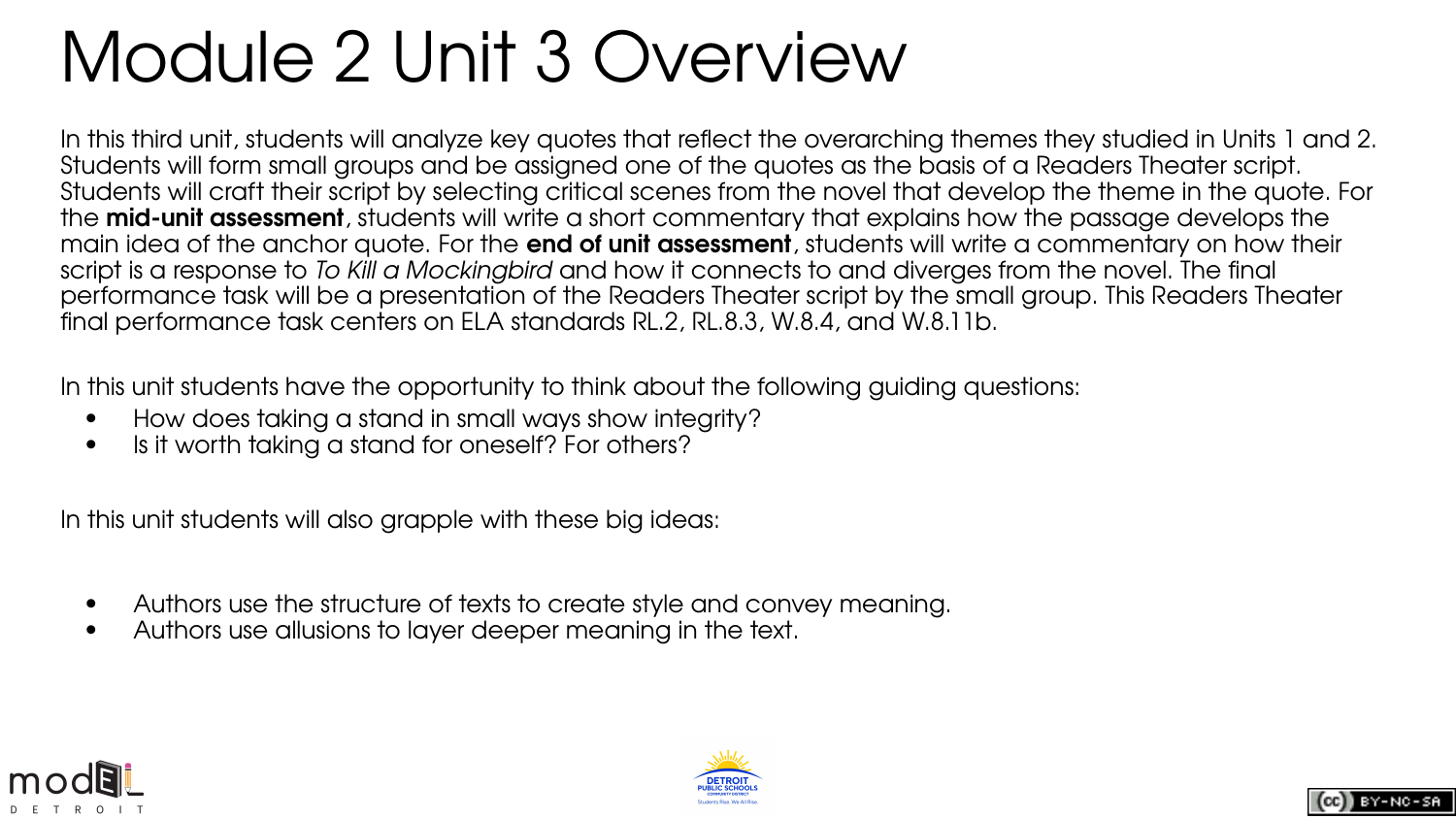

# Module 2 Unit 3 Overview
In this third unit, students will analyze key quotes that reflect the overarching themes they studied in Units 1 and 2. Students will form small groups and be assigned one of the quotes as the basis of a Readers Theater script. Students will craft their script by selecting critical scenes from the novel that develop the theme in the quote. For the mid-unit assessment, students will write a short commentary that explains how the passage develops the main idea of the anchor quote. For the end of unit assessment, students will write a commentary on how their script is a response to To Kill a Mockingbird and how it connects to and diverges from the novel. The final performance task will be a presentation of the Readers Theater script by the small group. This Readers Theater final performance task centers on ELA standards RL.2, RL.8.3, W.8.4, and W.8.11b.

In this unit students have the opportunity to think about the following guiding questions:
How does taking a stand in small ways show integrity?
Is it worth taking a stand for oneself? For others?

In this unit students will also grapple with these big ideas:

Authors use the structure of texts to create style and convey meaning.
Authors use allusions to layer deeper meaning in the text.